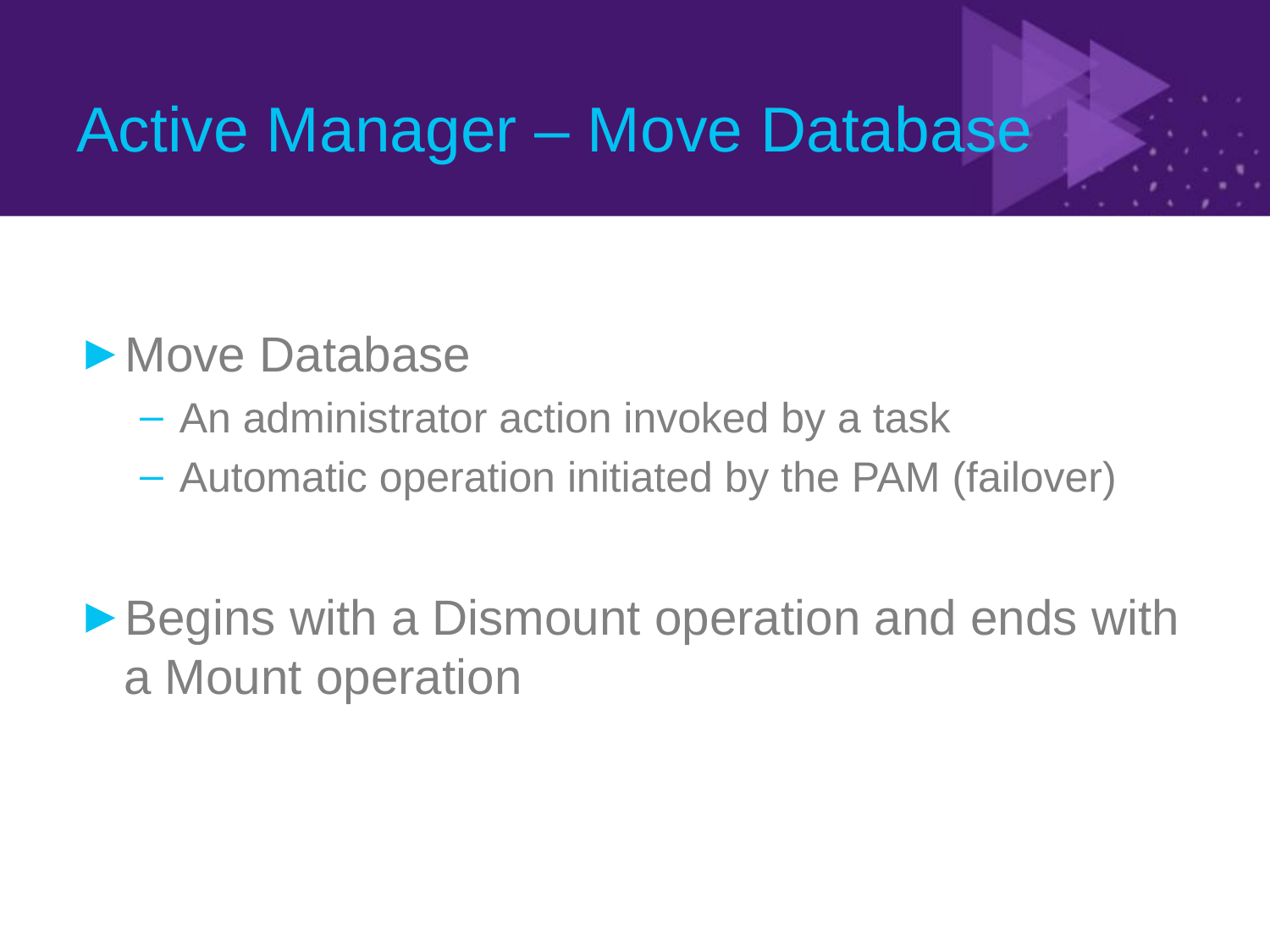

# Active Manager – Move Database
Move Database
An administrator action invoked by a task
Automatic operation initiated by the PAM (failover)

Begins with a Dismount operation and ends with a Mount operation